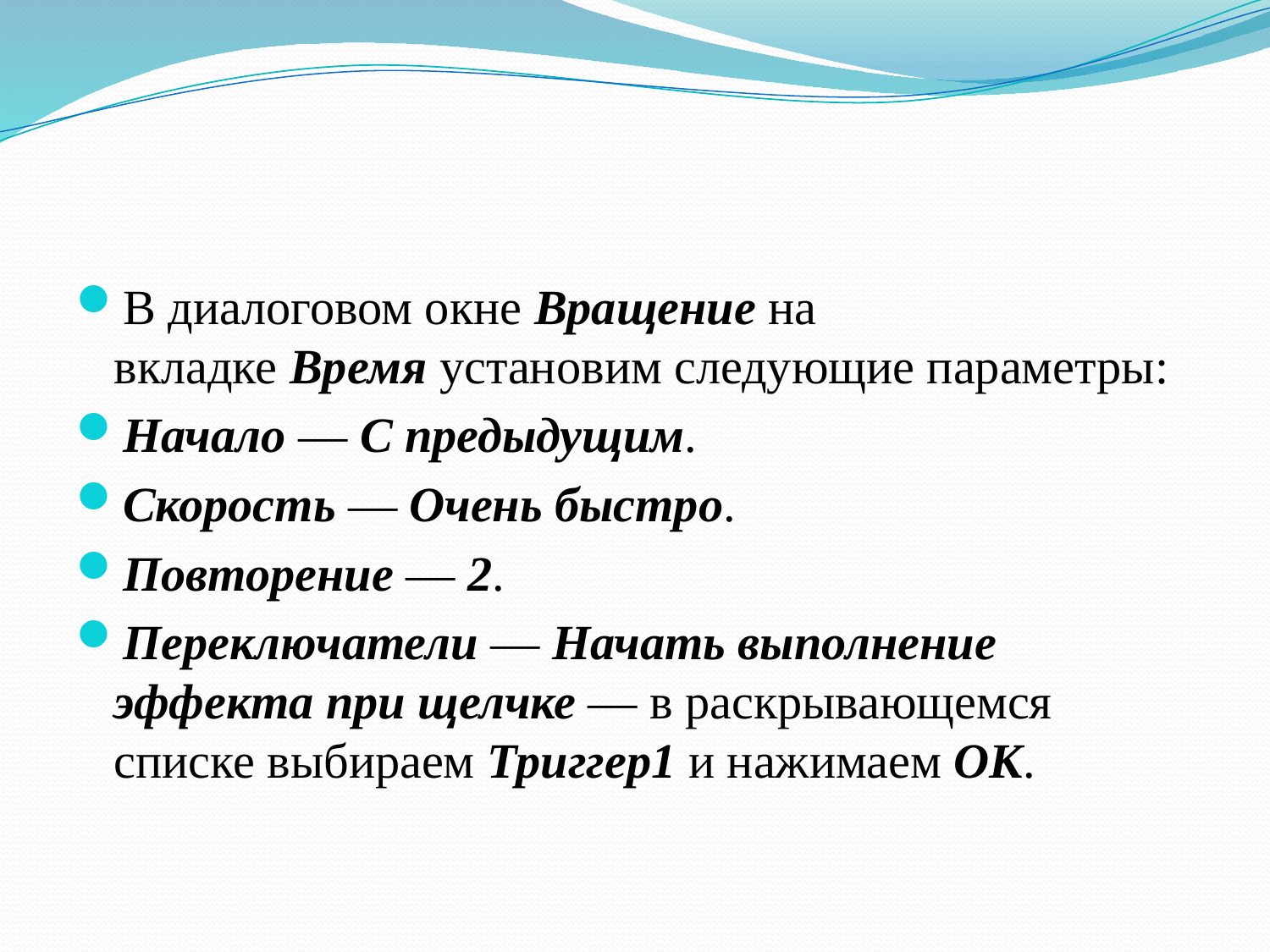

#
В диалоговом окне Вращение на вкладке Время установим следующие параметры:
Начало — С предыдущим.
Скорость — Очень быстро.
Повторение — 2.
Переключатели — Начать выполнение эффекта при щелчке — в раскрывающемся списке выбираем Триггер1 и нажимаем ОК.